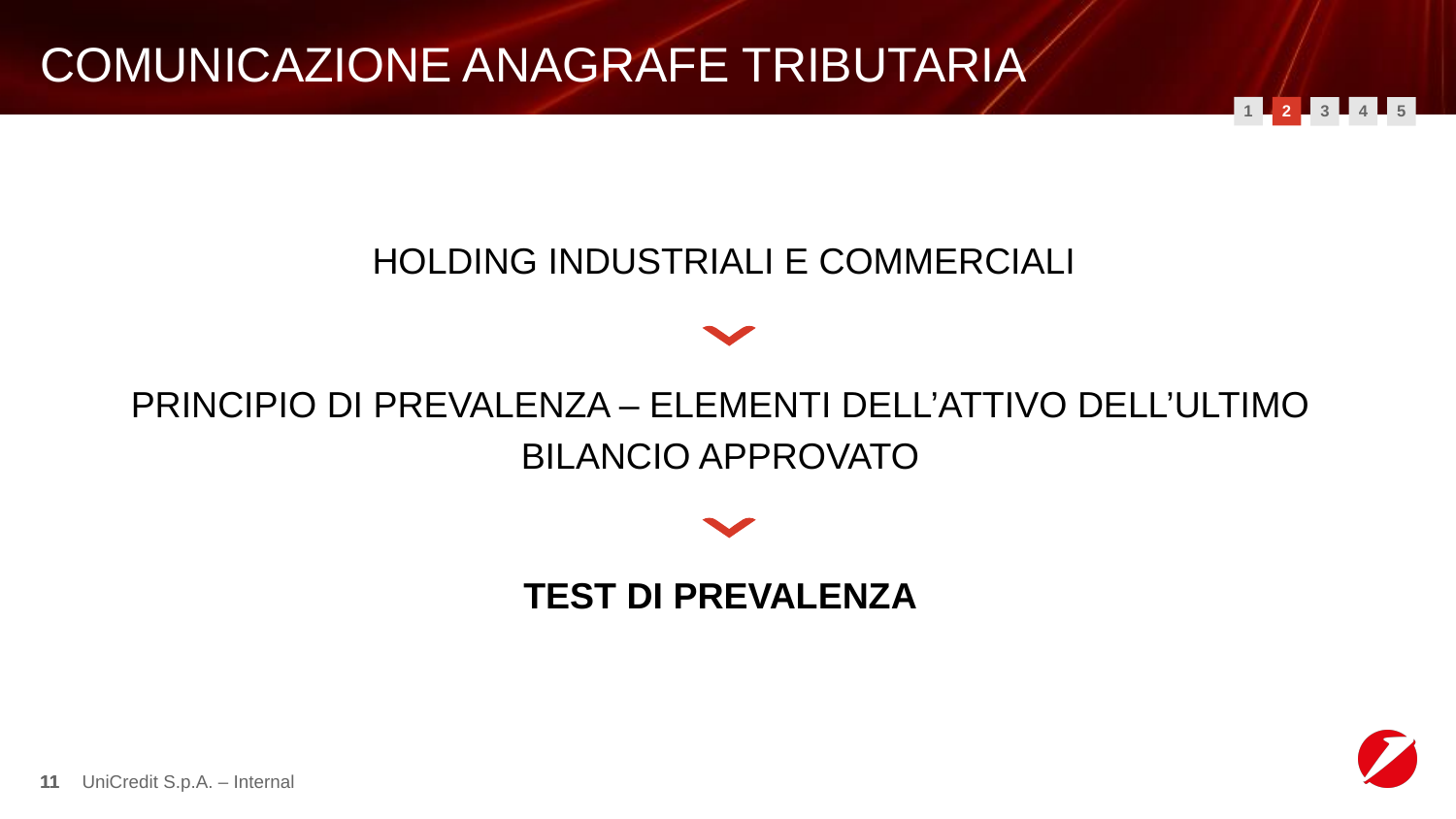

# COMUNICAZIONE ANAGRAFE TRIBUTARIA
1
2
4
3
5

HOLDING INDUSTRIALI E COMMERCIALI

PRINCIPIO DI PREVALENZA – ELEMENTI DELL’ATTIVO DELL’ULTIMO
BILANCIO APPROVATO

TEST DI PREVALENZA

UniCredit S.p.A. – Internal